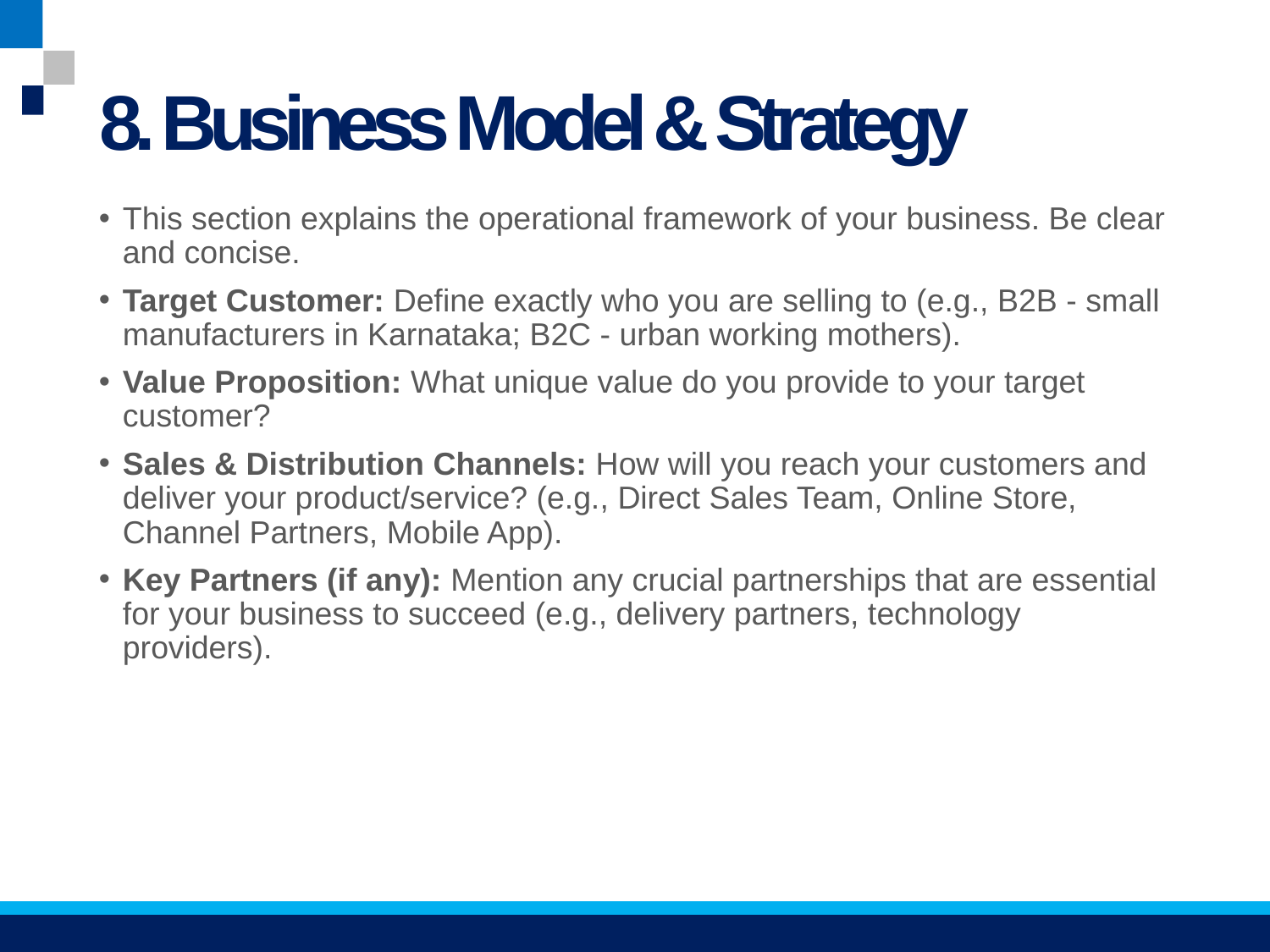

# 8. Business Model & Strategy
This section explains the operational framework of your business. Be clear and concise.
Target Customer: Define exactly who you are selling to (e.g., B2B - small manufacturers in Karnataka; B2C - urban working mothers).
Value Proposition: What unique value do you provide to your target customer?
Sales & Distribution Channels: How will you reach your customers and deliver your product/service? (e.g., Direct Sales Team, Online Store, Channel Partners, Mobile App).
Key Partners (if any): Mention any crucial partnerships that are essential for your business to succeed (e.g., delivery partners, technology providers).